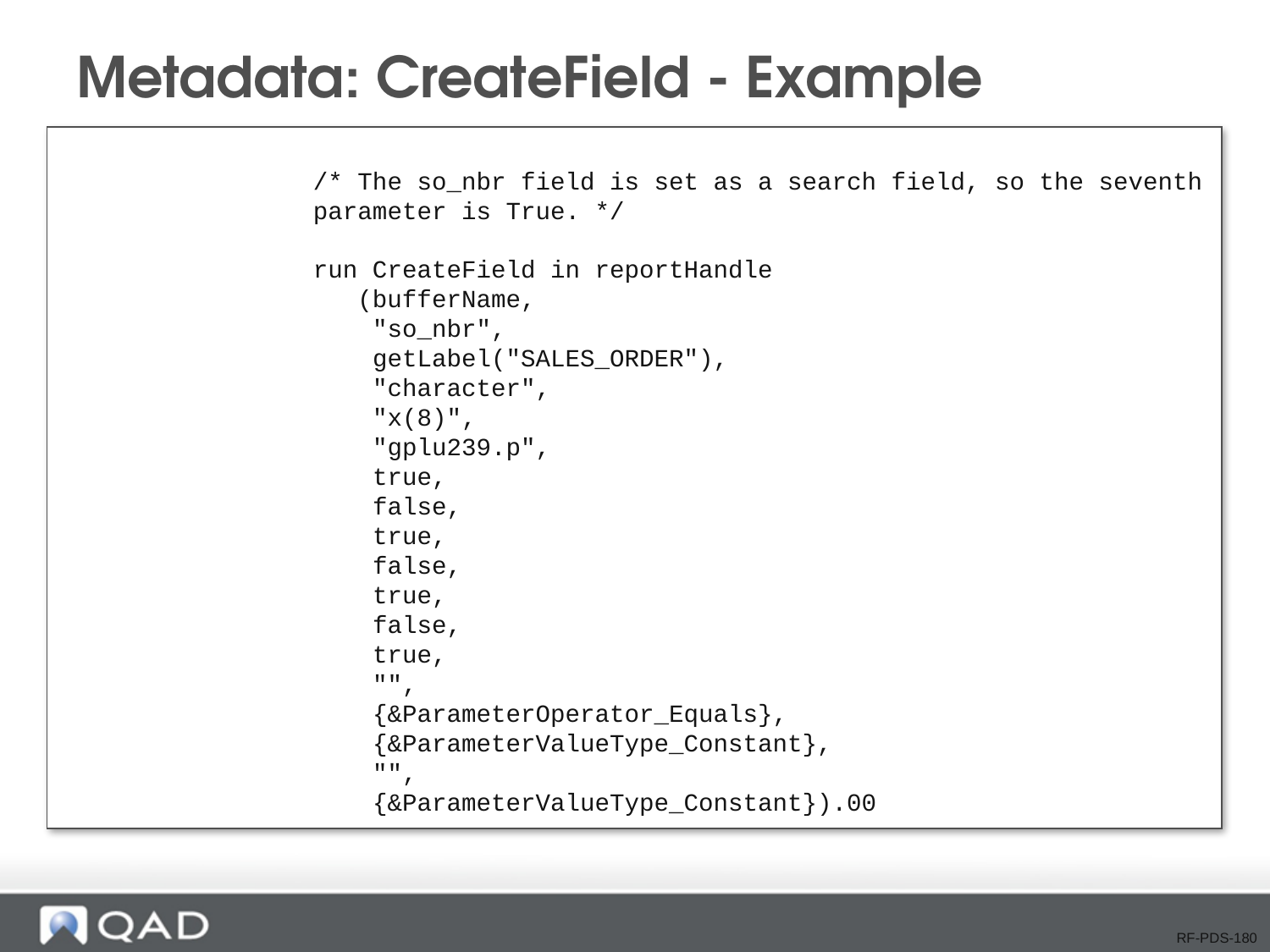

# Metadata: CreateField - Example

/* The so_nbr field is set as a search field, so the seventh parameter is True. */

run CreateField in reportHandle
   (bufferName,
    "so_nbr",
    getLabel("SALES_ORDER"),
    "character",
    "x(8)",
    "gplu239.p",
    true,
    false,
    true,
    false,
    true,
    false,
    true,
    "",
    {&ParameterOperator_Equals},
    {&ParameterValueType_Constant},
    "",
    {&ParameterValueType_Constant}).00
RF-PDS-180